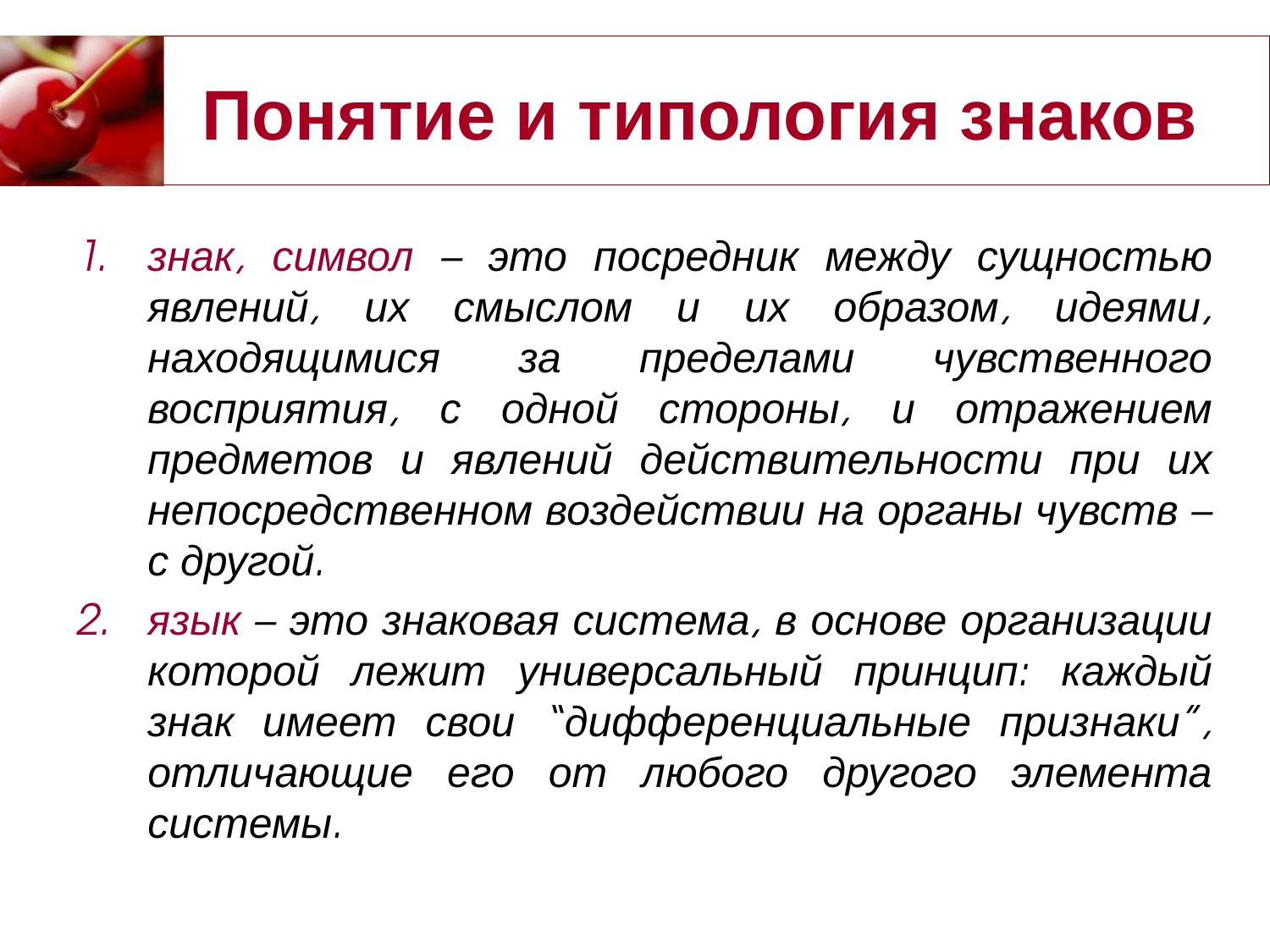

# Понятие и типология знаков
знак, символ – это посредник между сущностью явлений, их смыслом и их образом, идеями, находящимися за пределами чувственного восприятия, с одной стороны, и отражением предметов и явлений действительности при их непосредственном воздействии на органы чувств – с другой.
язык – это знаковая система, в основе организации которой лежит универсальный принцип: каждый знак имеет свои “дифференциальные признаки”, отличающие его от любого другого элемента системы.